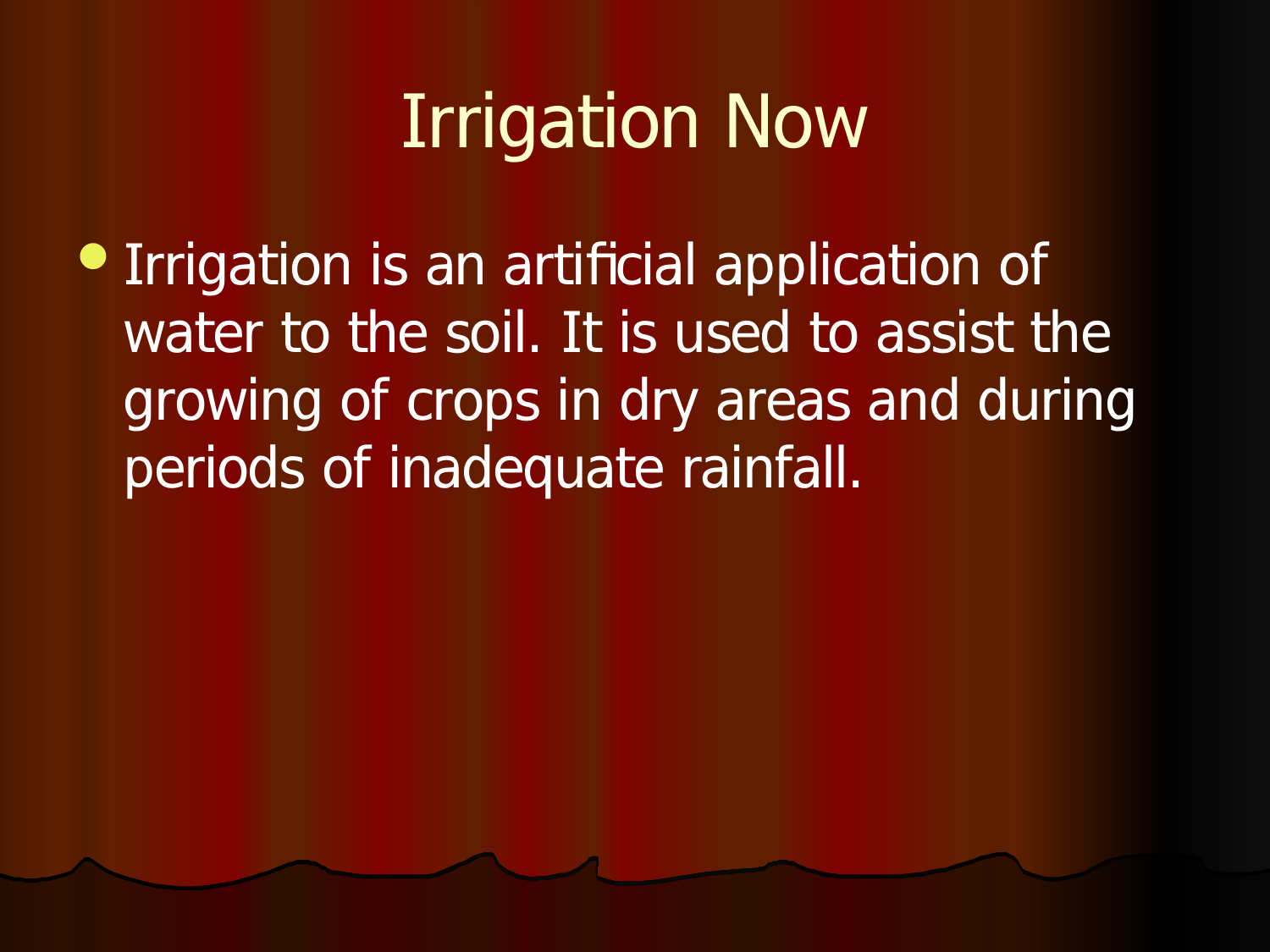

# Irrigation Now
Irrigation is an artificial application of water to the soil. It is used to assist the growing of crops in dry areas and during periods of inadequate rainfall.